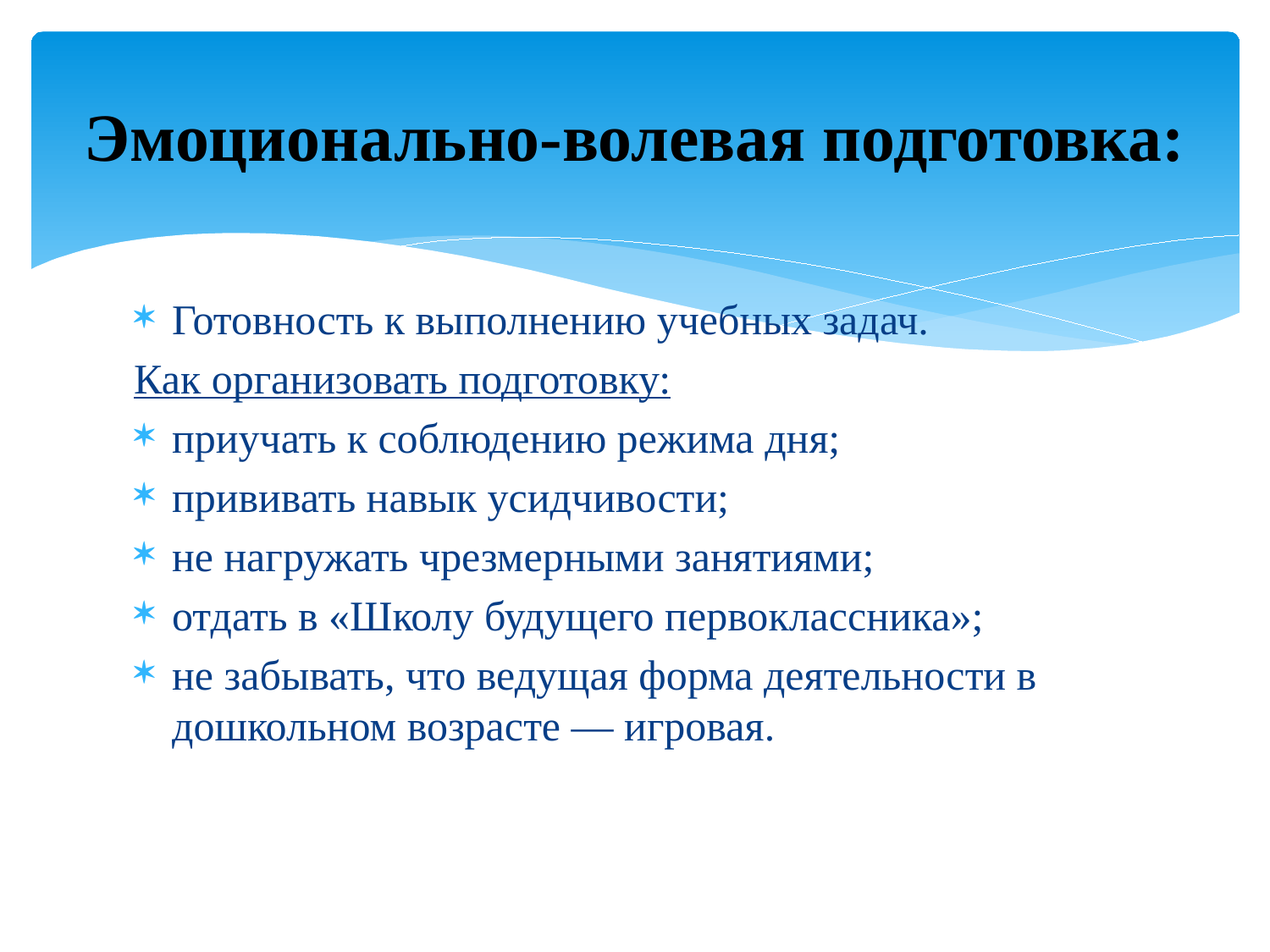

# Эмоционально-волевая подготовка:
Готовность к выполнению учебных задач.
Как организовать подготовку:
приучать к соблюдению режима дня;
прививать навык усидчивости;
не нагружать чрезмерными занятиями;
отдать в «Школу будущего первоклассника»;
не забывать, что ведущая форма деятельности в дошкольном возрасте — игровая.